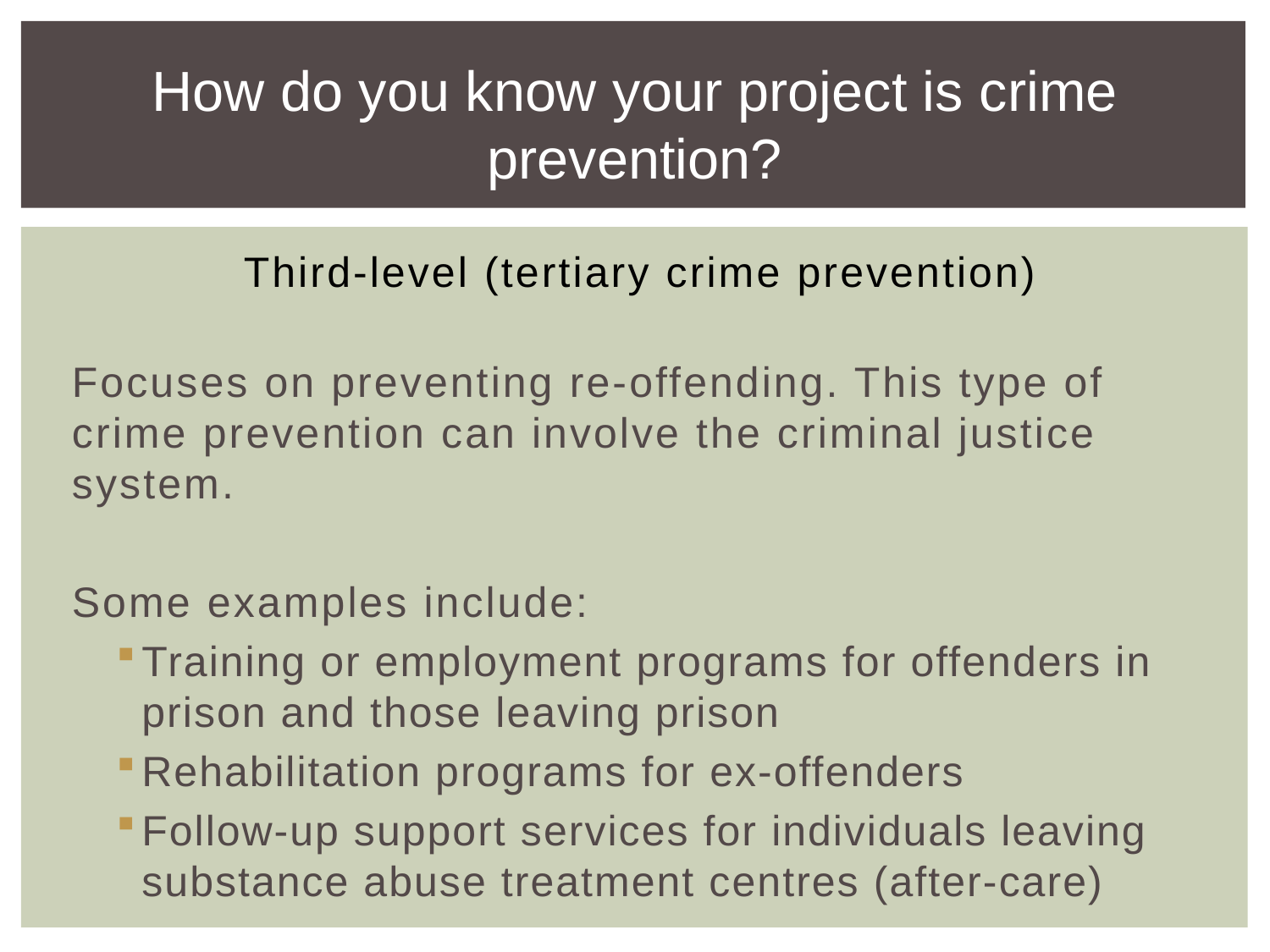

# How do you know your project is crime prevention?
Third-level (tertiary crime prevention)
Focuses on preventing re-offending. This type of crime prevention can involve the criminal justice system.

Some examples include:
Training or employment programs for offenders in prison and those leaving prison
Rehabilitation programs for ex-offenders
Follow-up support services for individuals leaving substance abuse treatment centres (after-care)